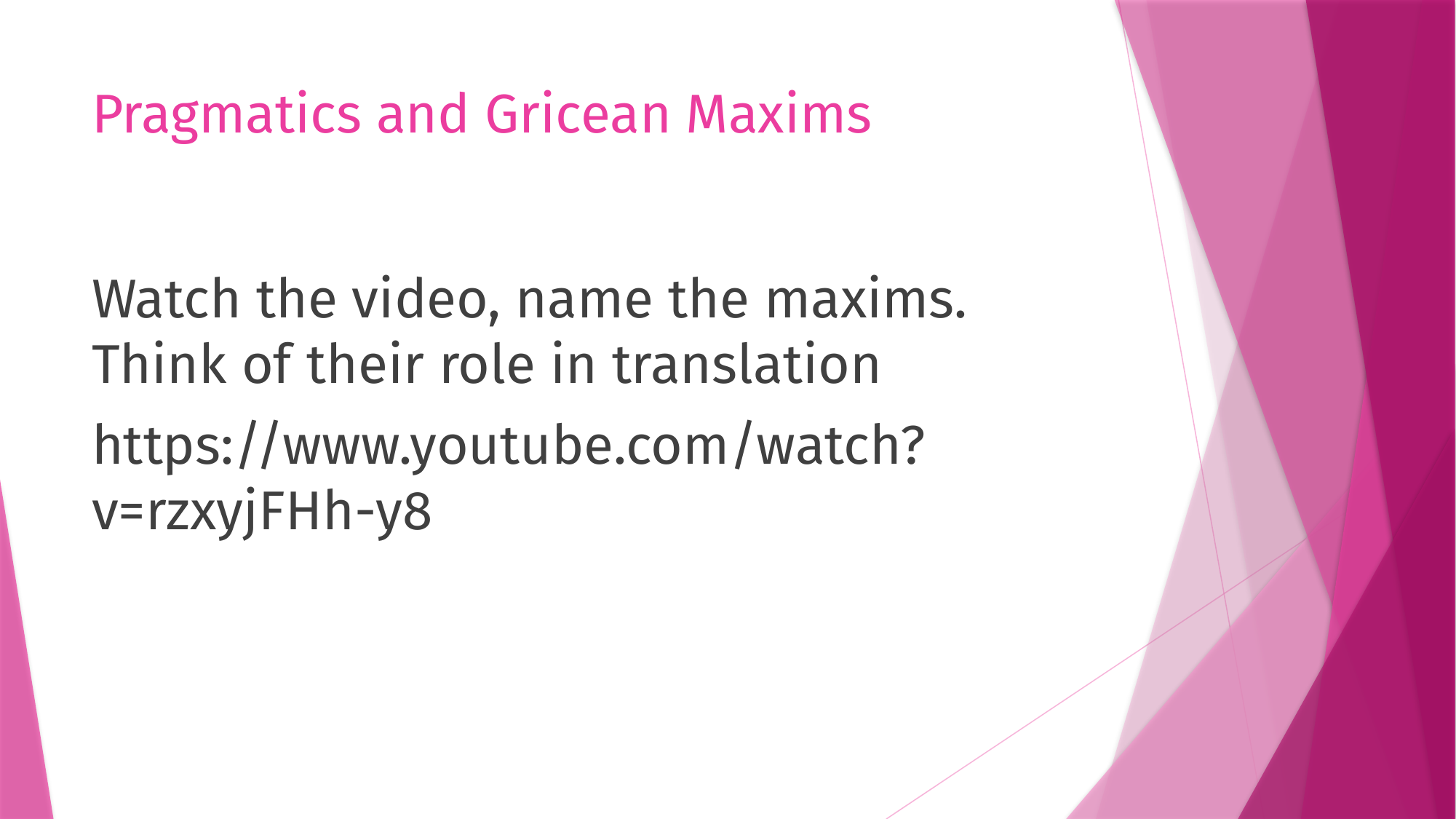

# Pragmatics and Gricean Maxims
Watch the video, name the maxims. Think of their role in translation
https://www.youtube.com/watch?v=rzxyjFHh-y8